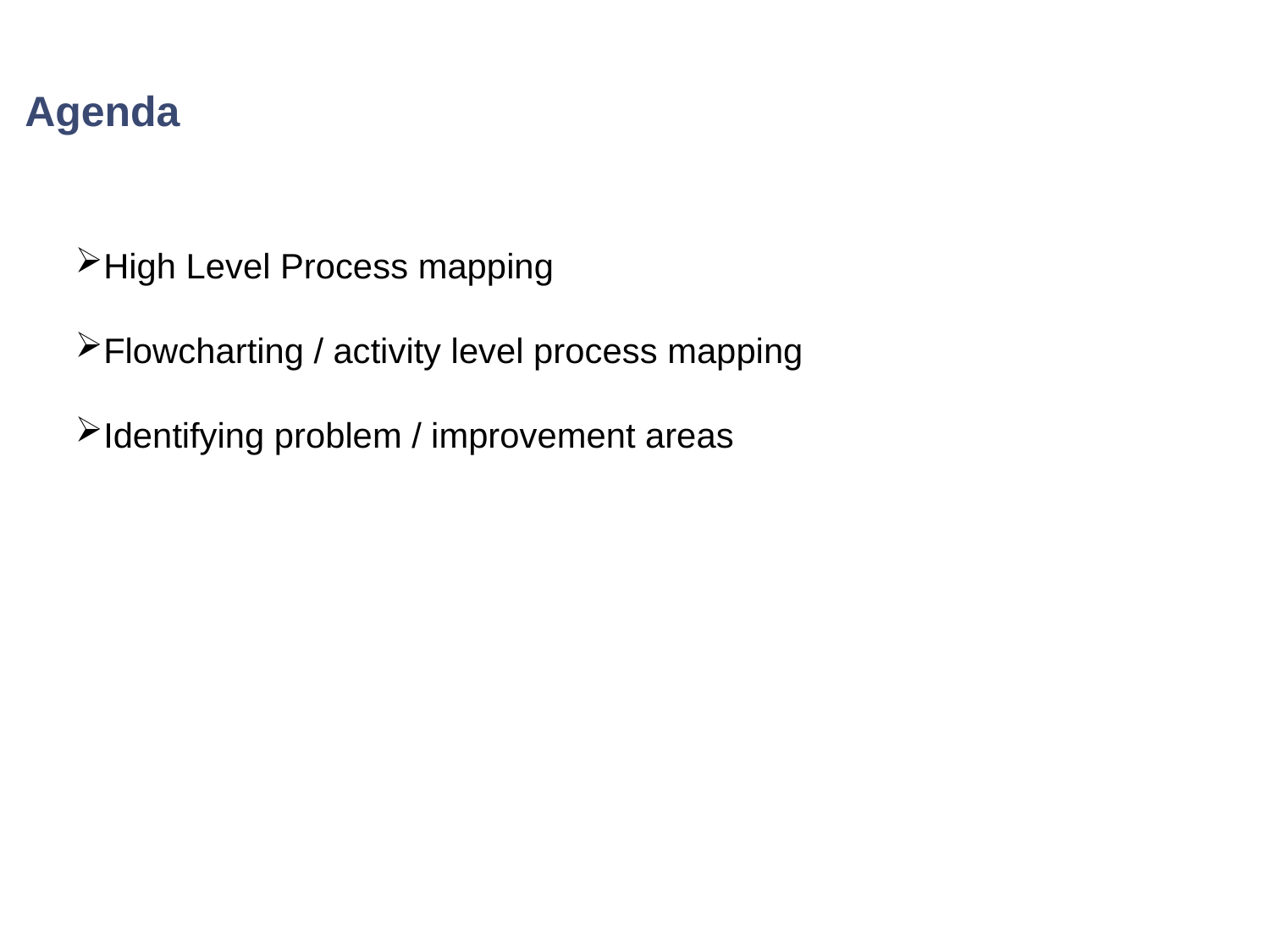

# Agenda
High Level Process mapping
Flowcharting / activity level process mapping
Identifying problem / improvement areas